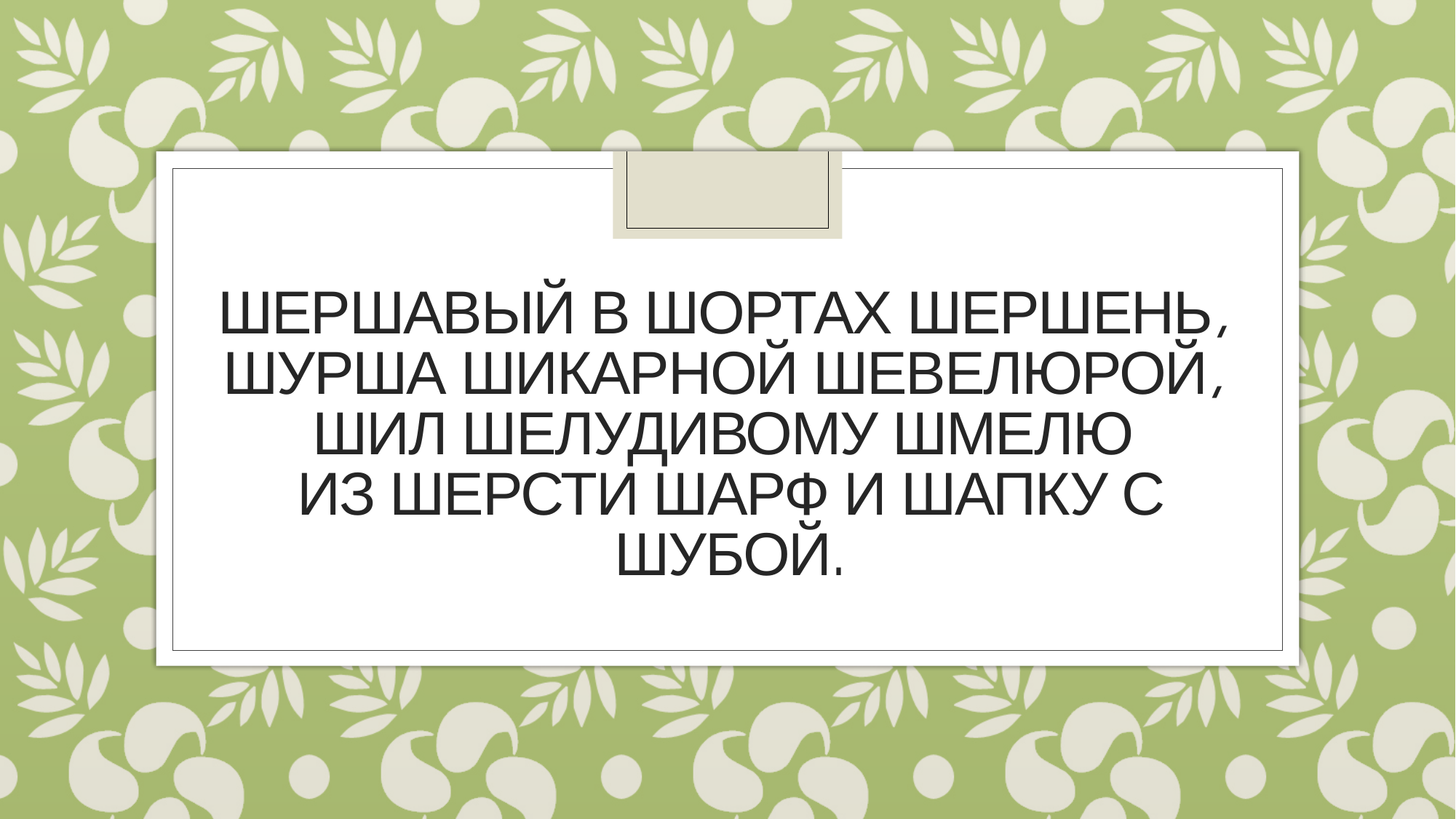

# Шершавый в шортах шершень,  Шурша шикарной шевелюрой,  Шил шелудивому шмелю  Из шерсти шарф и шапку с шубой.